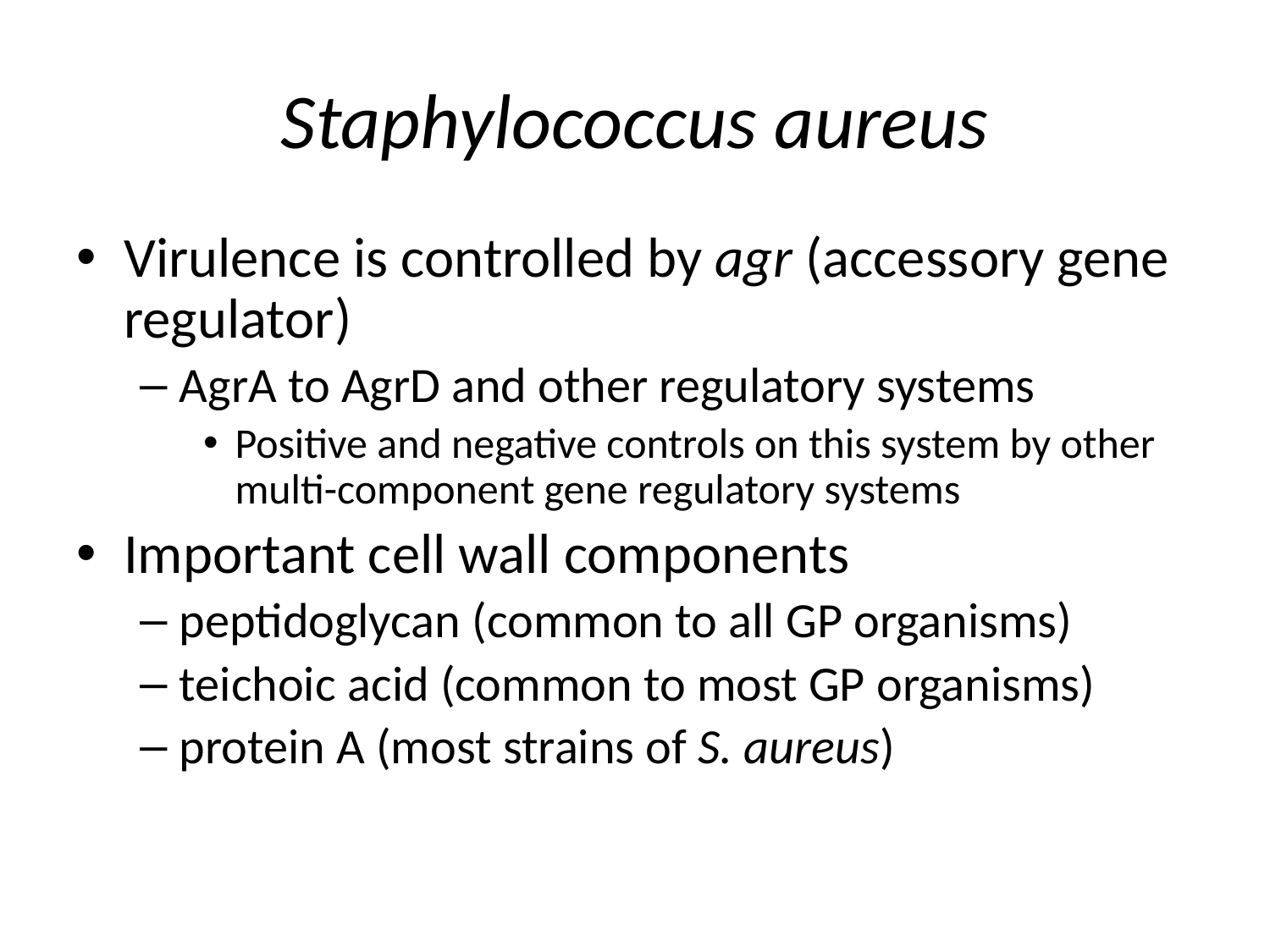

# Staphylococcus aureus
Virulence is controlled by agr (accessory gene regulator)
AgrA to AgrD and other regulatory systems
Positive and negative controls on this system by other multi-component gene regulatory systems
Important cell wall components
peptidoglycan (common to all GP organisms)
teichoic acid (common to most GP organisms)
protein A (most strains of S. aureus)